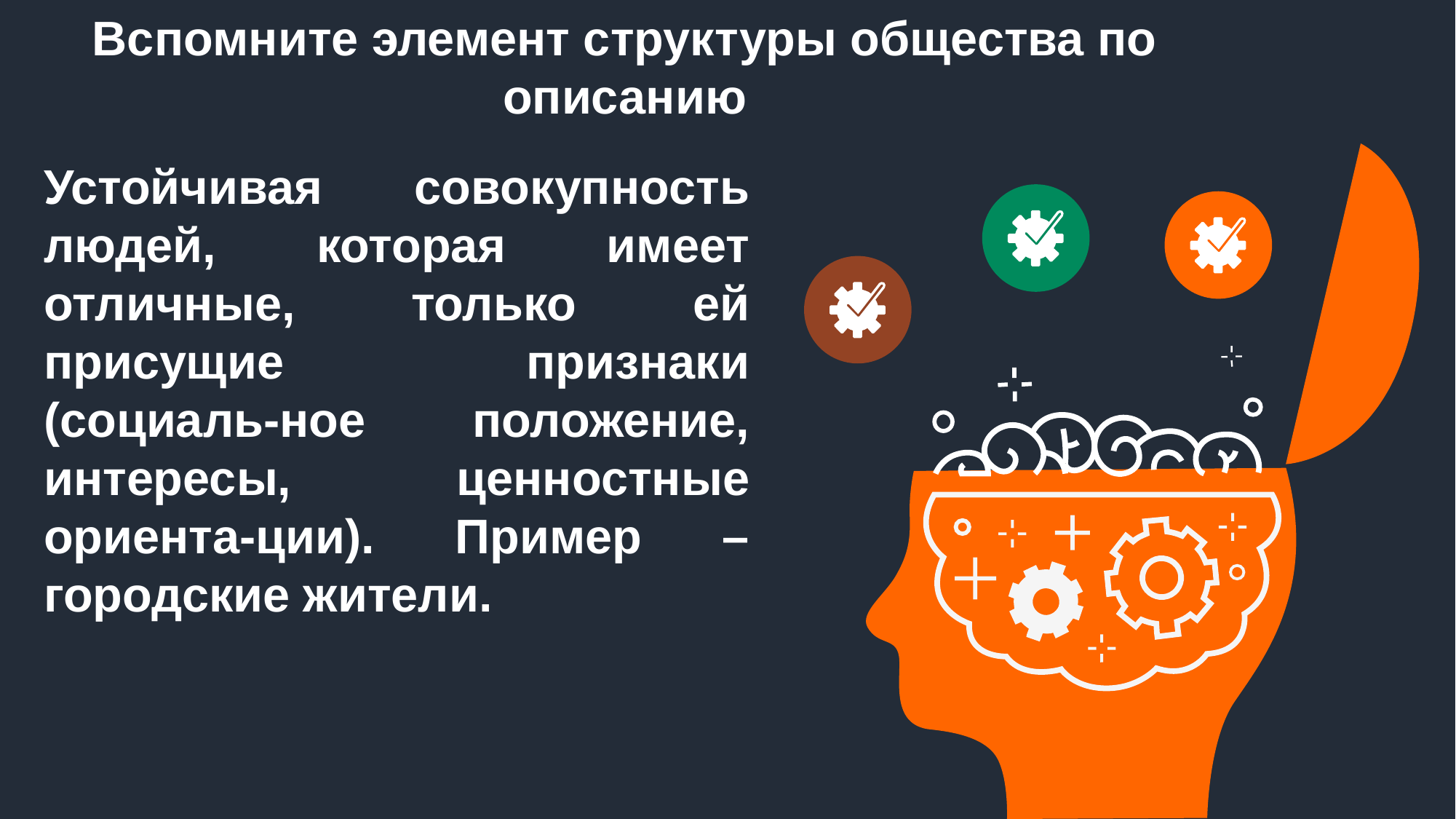

Вспомните элемент структуры общества по описанию

Устойчивая совокупность людей, которая имеет отличные, только ей присущие признаки (социаль-ное положение, интересы, ценностные ориента-ции). Пример – городские жители.